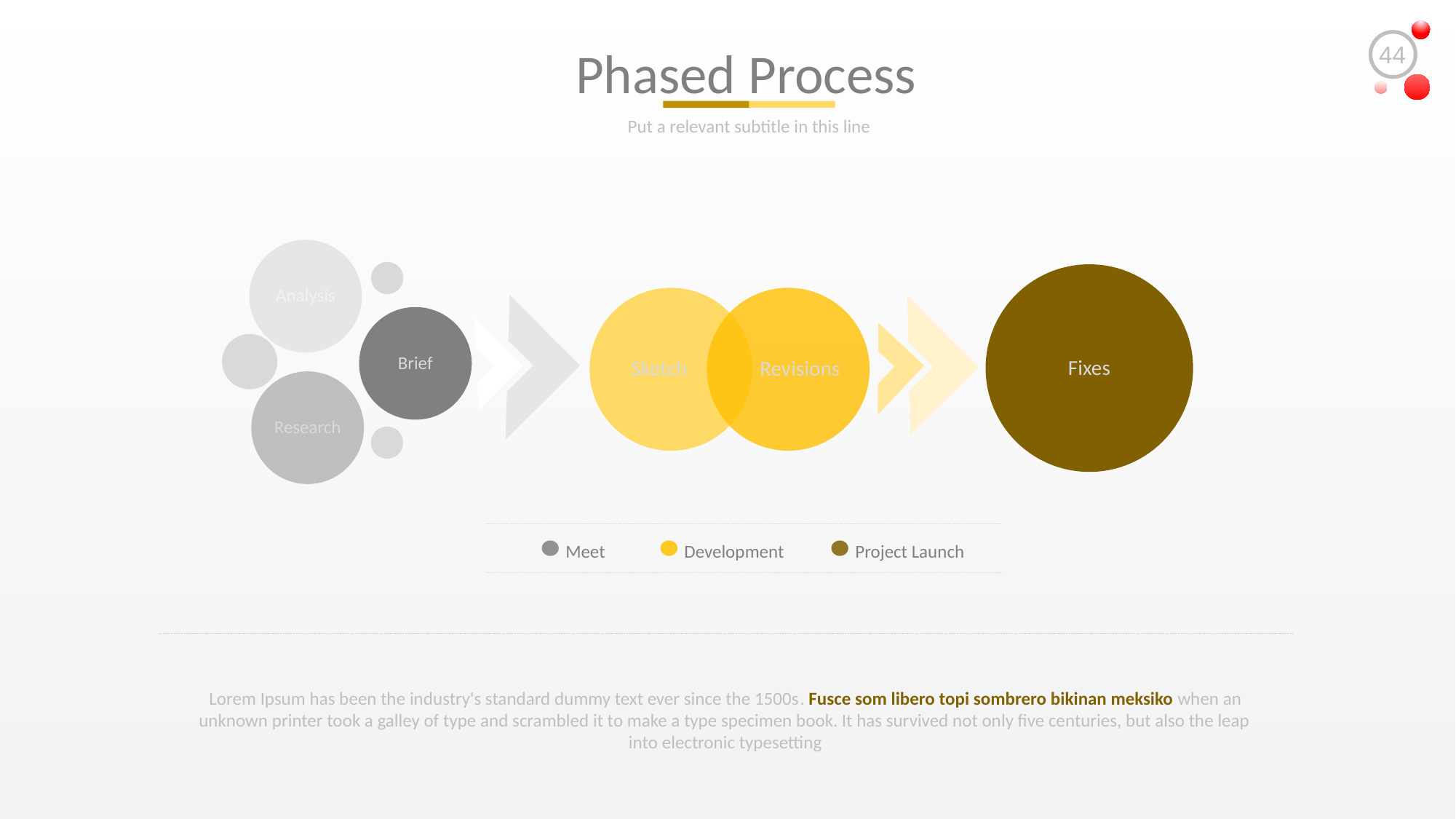

Phased Process

44

Put a relevant subtitle in this line
Analysis

Fixes
Sketch
Revisions
Brief

Research

Meet

Development

Project Launch

Lorem Ipsum has been the industry's standard dummy text ever since the 1500s. Fusce som libero topi sombrero bikinan meksiko when an unknown printer took a galley of type and scrambled it to make a type specimen book. It has survived not only five centuries, but also the leap into electronic typesetting